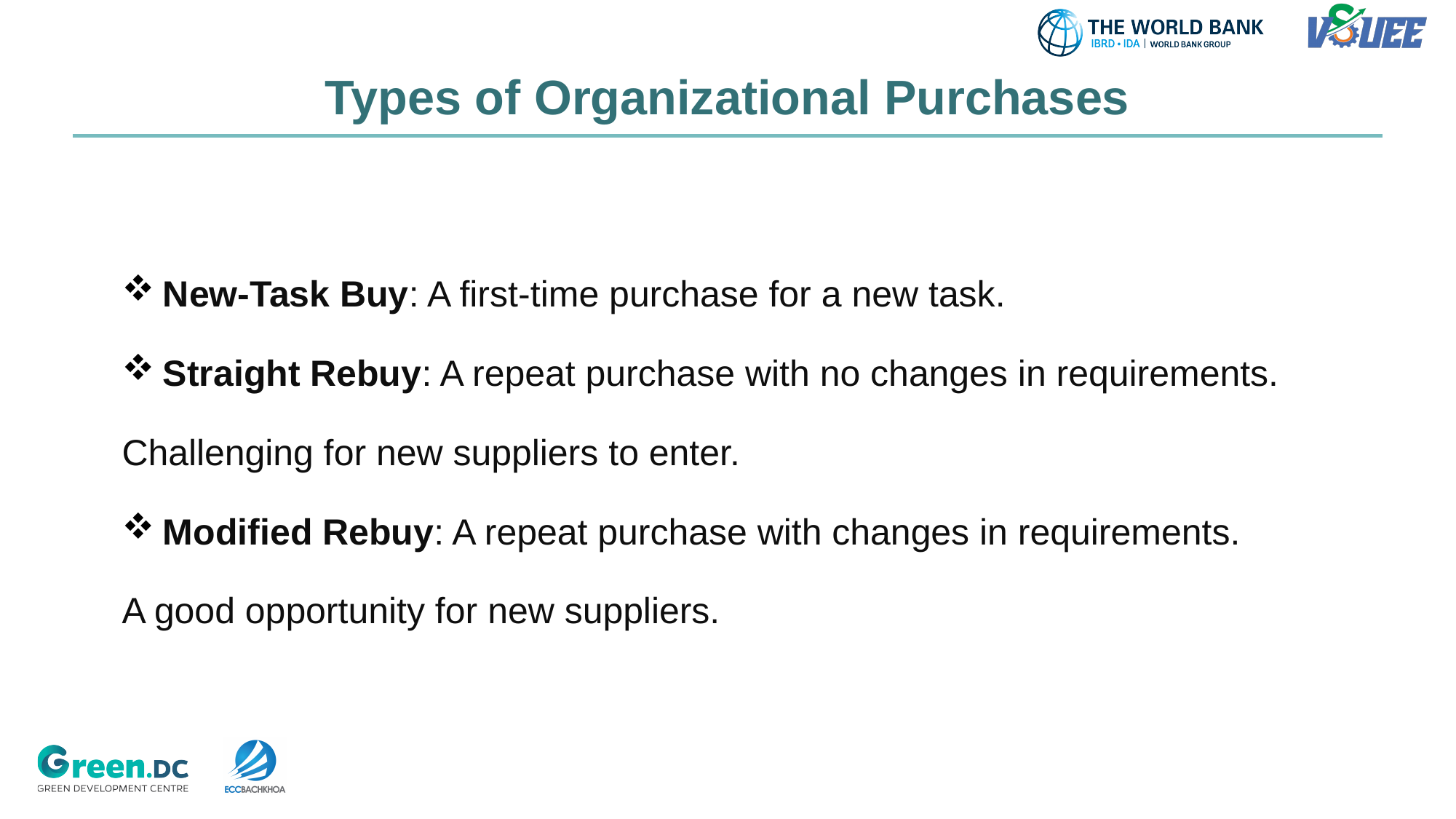

# Types of Organizational Purchases
New-Task Buy: A first-time purchase for a new task.
Straight Rebuy: A repeat purchase with no changes in requirements.
Challenging for new suppliers to enter.
Modified Rebuy: A repeat purchase with changes in requirements.
A good opportunity for new suppliers.